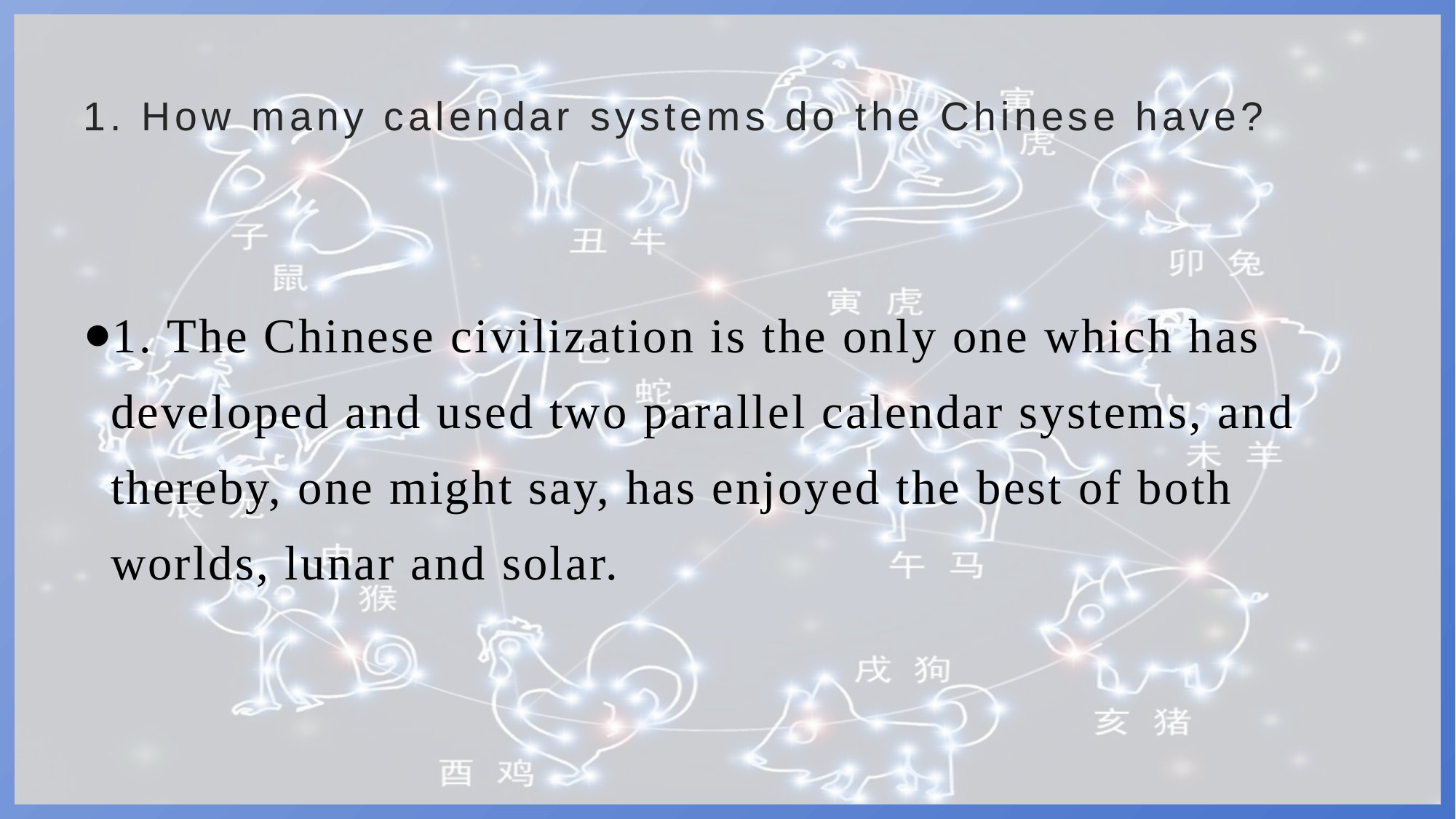

# 1. How many calendar systems do the Chinese have?
1. The Chinese civilization is the only one which has developed and used two parallel calendar systems, and thereby, one might say, has enjoyed the best of both worlds, lunar and solar.